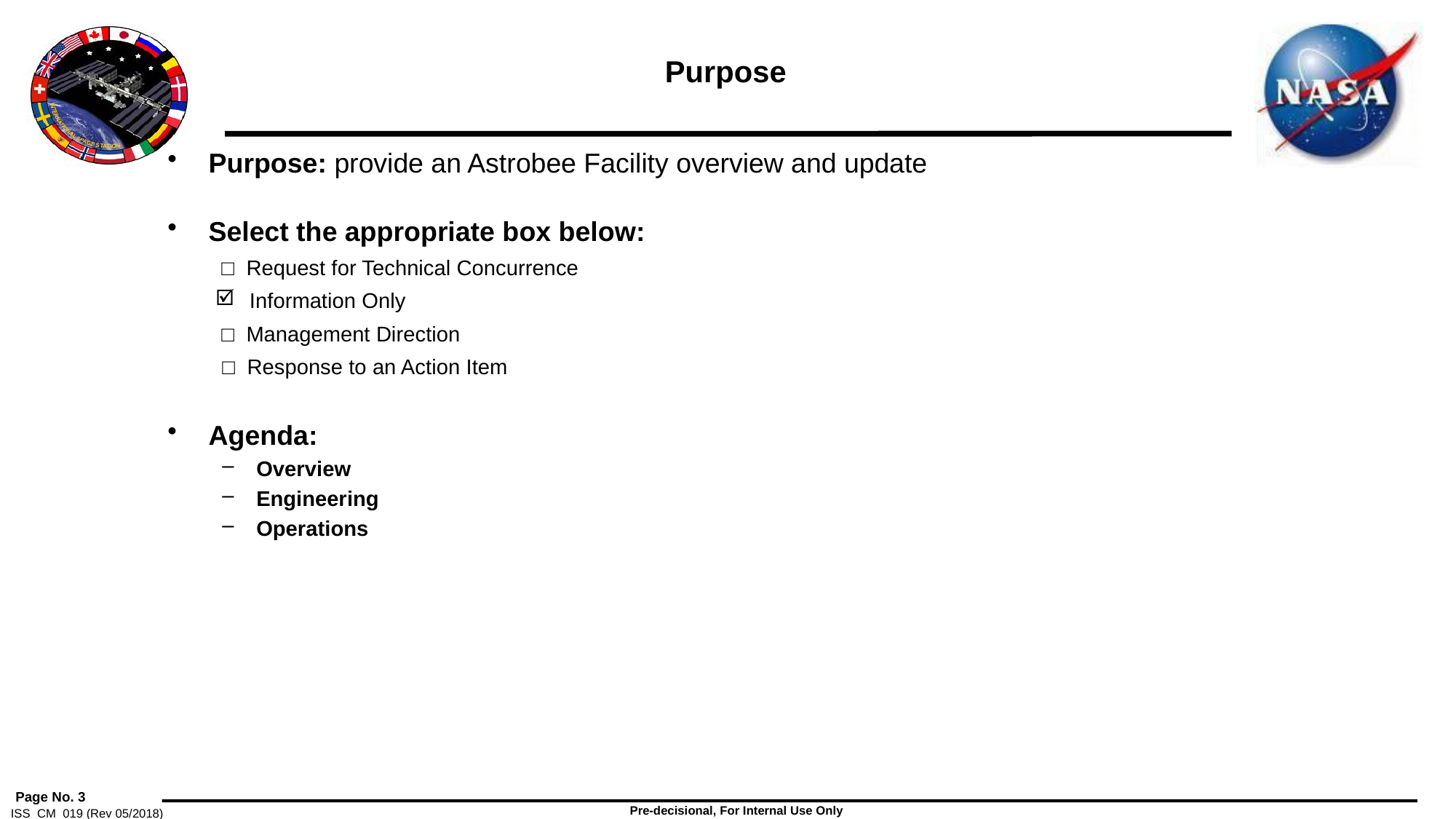

Purpose
Purpose: provide an Astrobee Facility overview and update

Select the appropriate box below:
 □  Request for Technical Concurrence
Information Only
 □  Management Direction
□  Response to an Action Item

Agenda:
Overview
Engineering
Operations